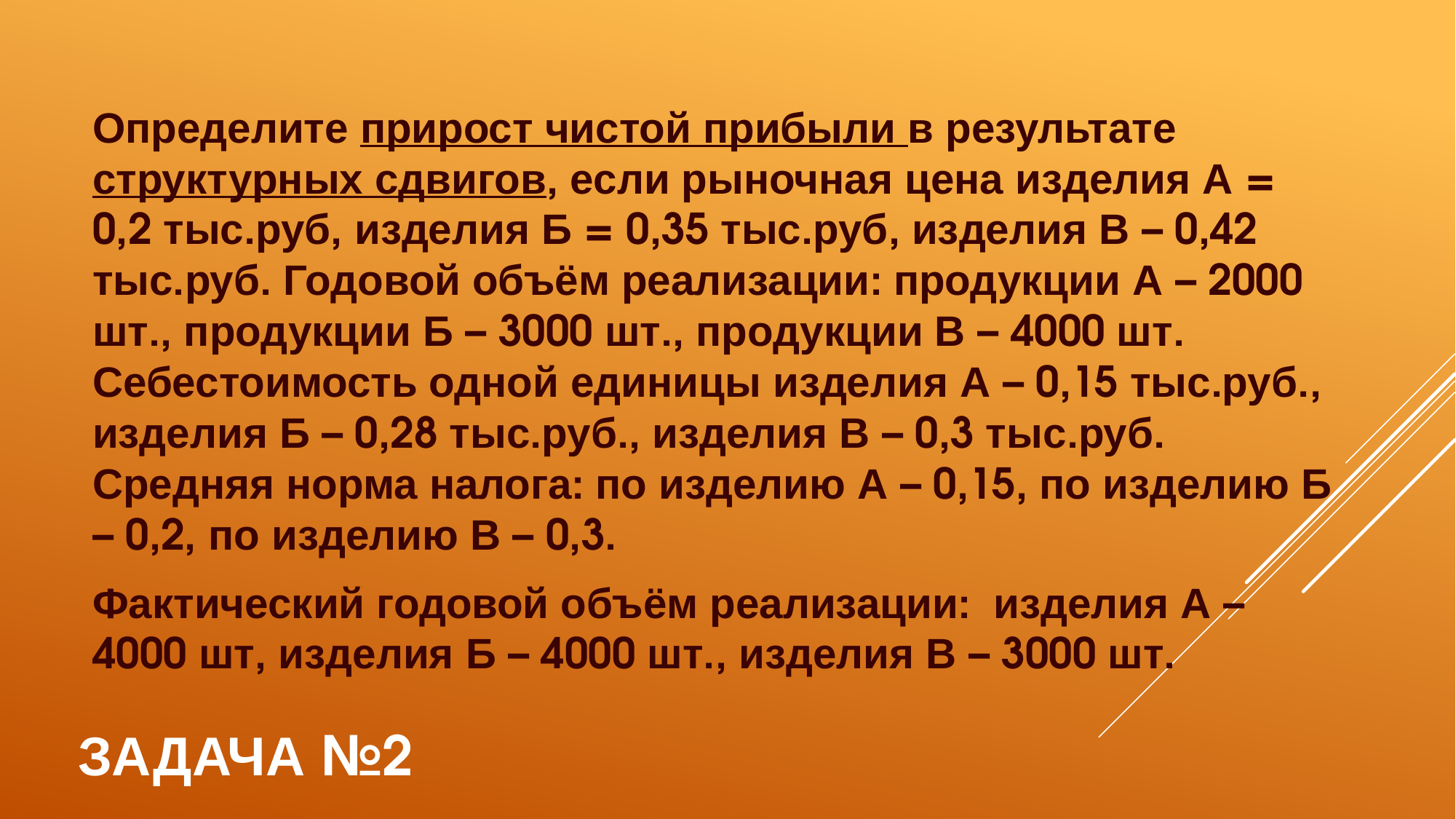

Определите прирост чистой прибыли в результате структурных сдвигов, если рыночная цена изделия А = 0,2 тыс.руб, изделия Б = 0,35 тыс.руб, изделия В – 0,42 тыс.руб. Годовой объём реализации: продукции А – 2000 шт., продукции Б – 3000 шт., продукции В – 4000 шт. Себестоимость одной единицы изделия А – 0,15 тыс.руб., изделия Б – 0,28 тыс.руб., изделия В – 0,3 тыс.руб. Средняя норма налога: по изделию А – 0,15, по изделию Б – 0,2, по изделию В – 0,3.
Фактический годовой объём реализации:  изделия А – 4000 шт, изделия Б – 4000 шт., изделия В – 3000 шт.
# Задача №2